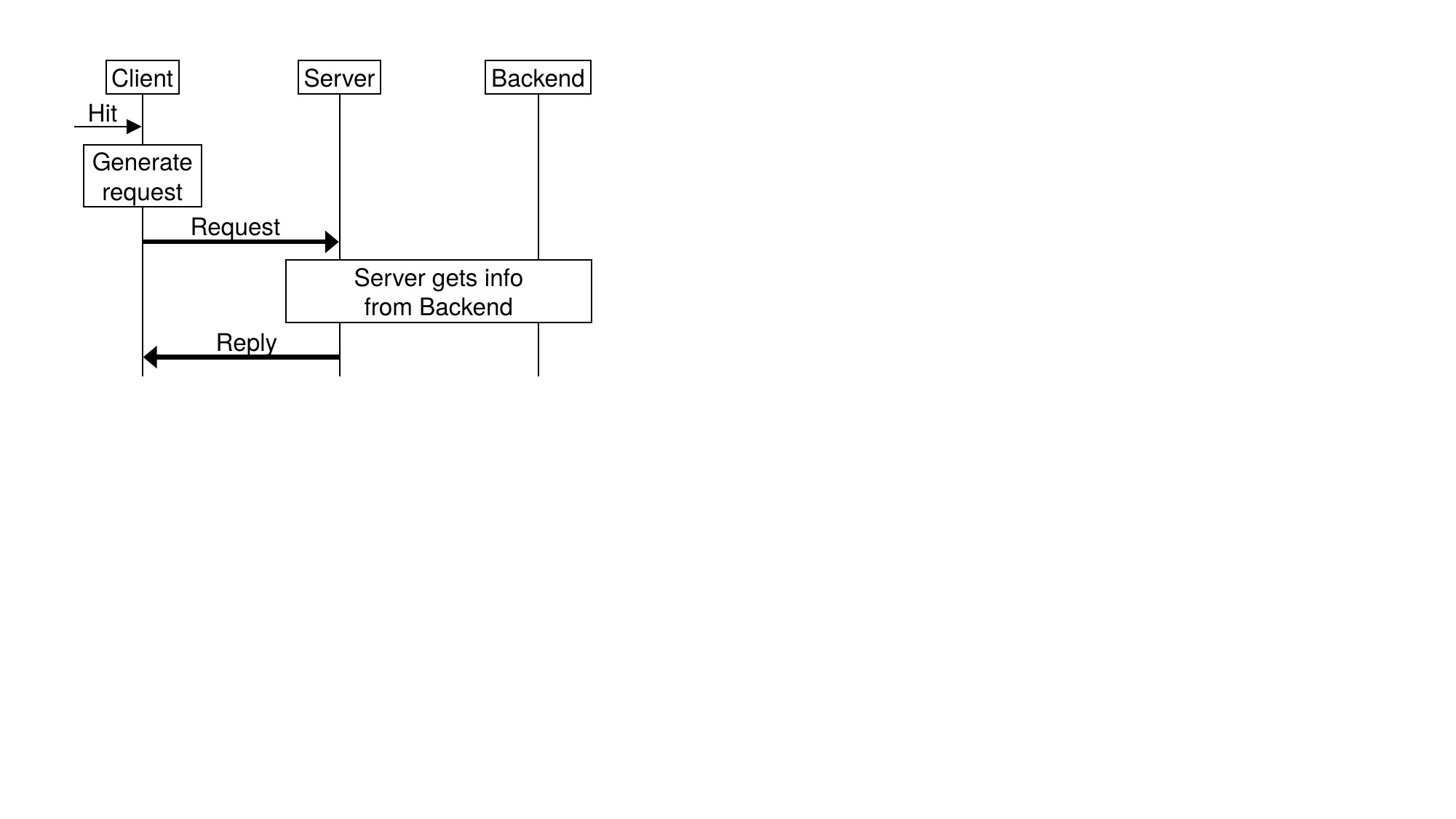

Client
Server
Backend
Hit
Generate
request
Request
Server gets info
from Backend
Reply